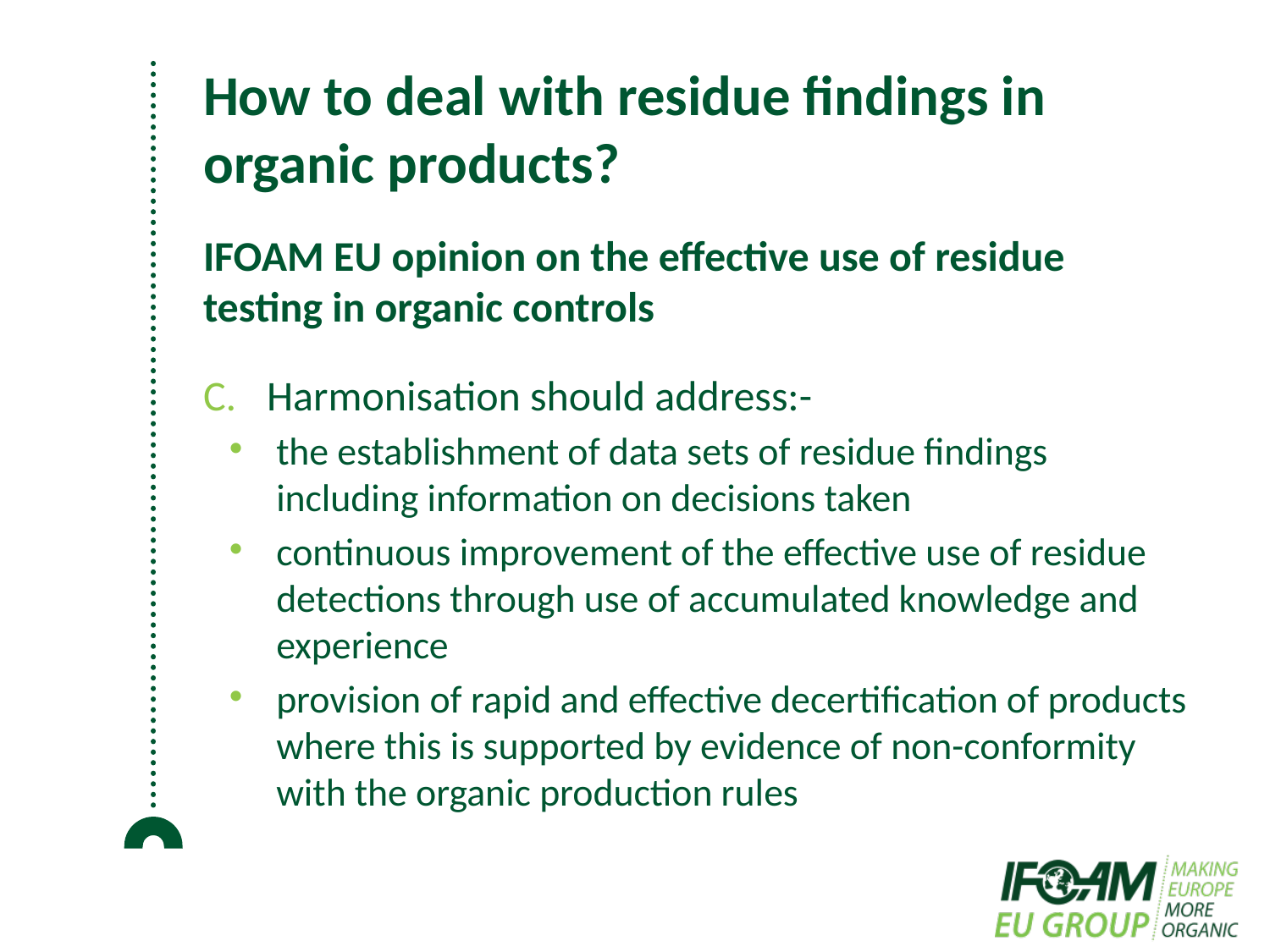

# How to deal with residue findings in organic products?
IFOAM EU opinion on the effective use of residue testing in organic controls

Harmonisation should address:-
the establishment of data sets of residue findings including information on decisions taken
continuous improvement of the effective use of residue detections through use of accumulated knowledge and experience
provision of rapid and effective decertification of products where this is supported by evidence of non-conformity with the organic production rules